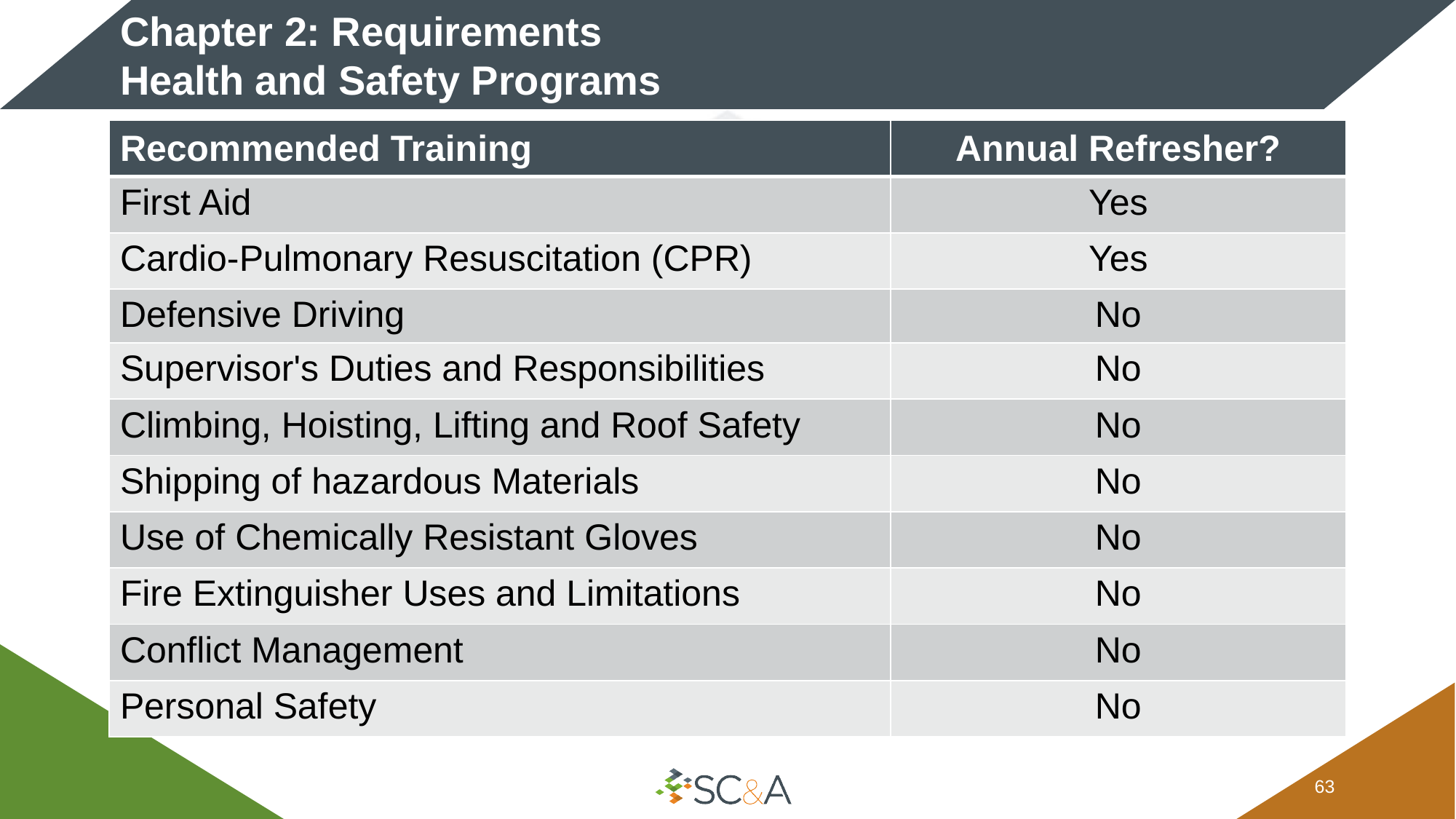

# Chapter 2: Requirements Health and Safety Programs
| Recommended Training | Annual Refresher? |
| --- | --- |
| First Aid | Yes |
| Cardio-Pulmonary Resuscitation (CPR) | Yes |
| Defensive Driving | No |
| Supervisor's Duties and Responsibilities | No |
| Climbing, Hoisting, Lifting and Roof Safety | No |
| Shipping of hazardous Materials | No |
| Use of Chemically Resistant Gloves | No |
| Fire Extinguisher Uses and Limitations | No |
| Conflict Management | No |
| Personal Safety | No |
63